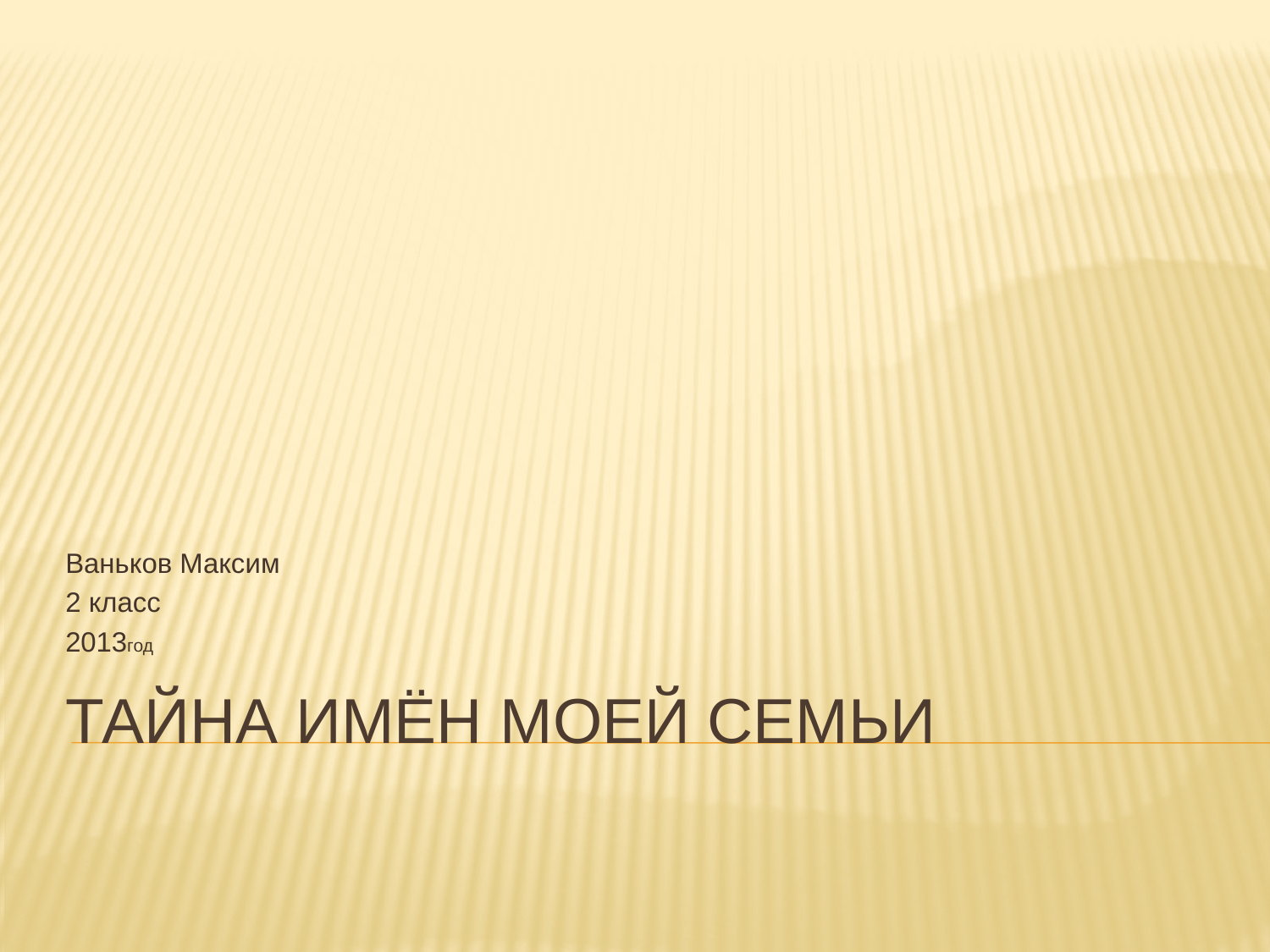

Ваньков Максим
2 класс
2013год

# Тайна имён моей семьи